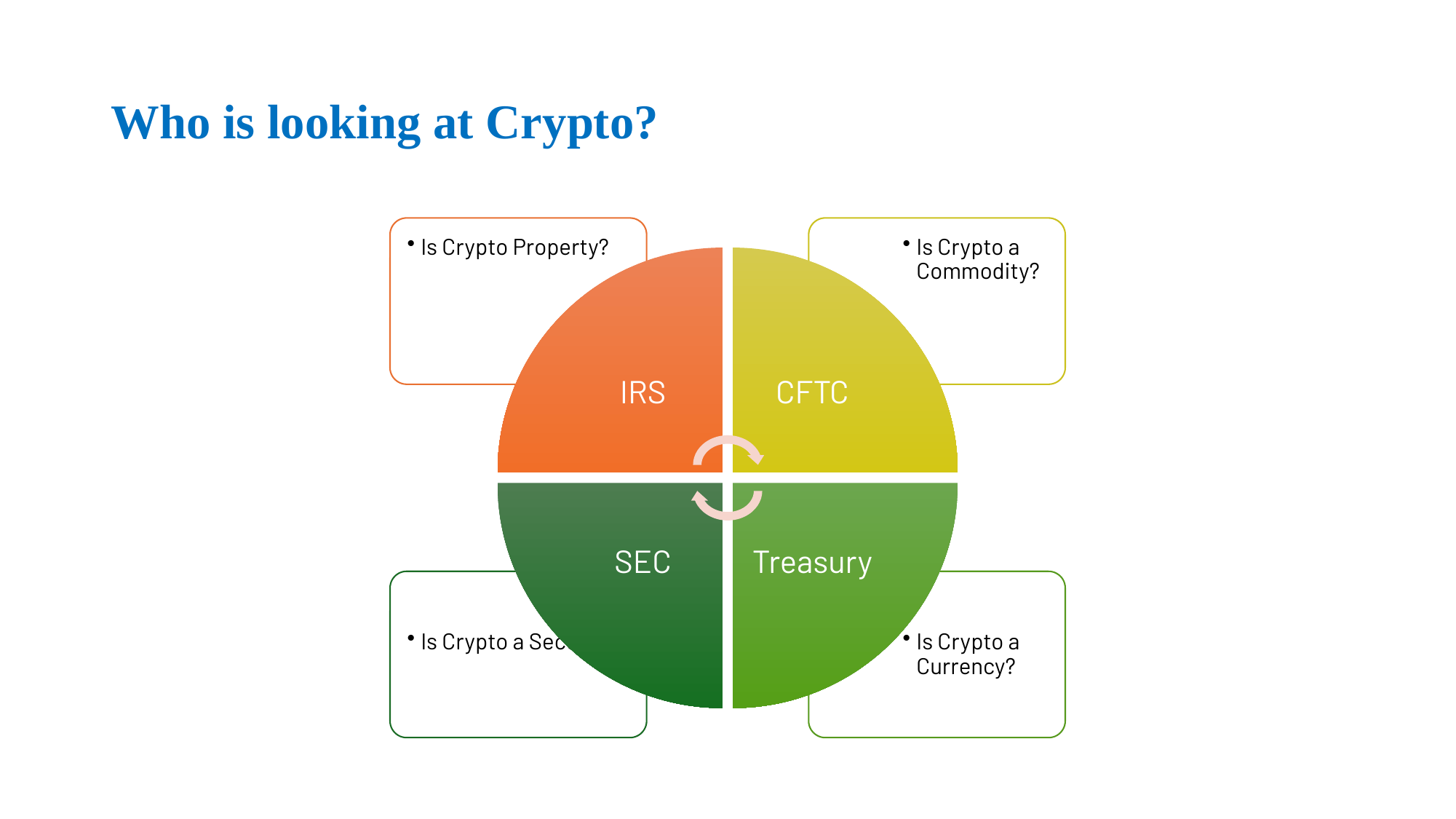

# Who is looking at Crypto?
Is Crypto a Currency?
Is Crypto a Security?
Is Crypto a Commodity?
Is Crypto Property?
IRS
CFTC
Treasury
SEC